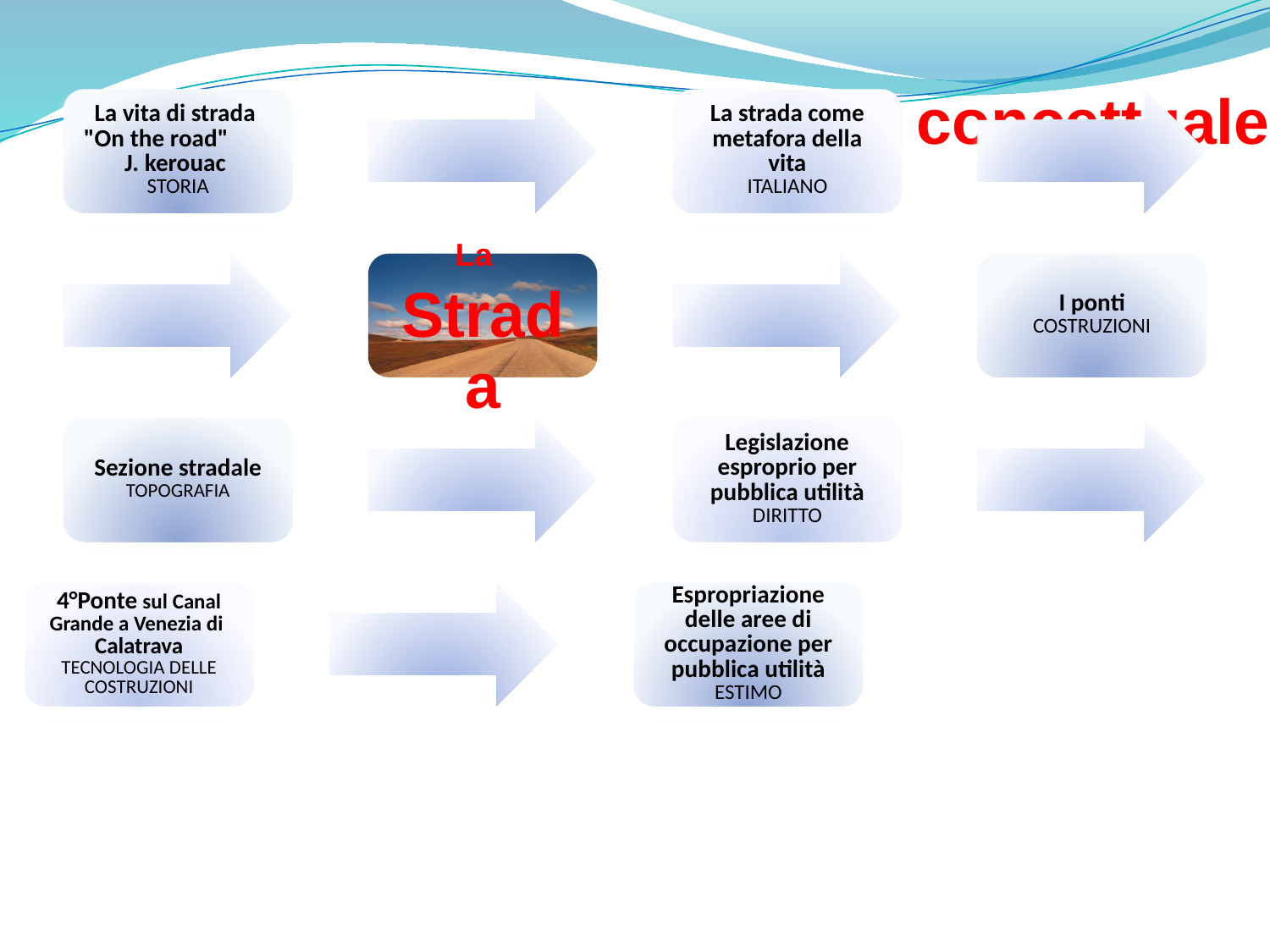

# Mappa concettuale
La vita di strada
"On the road"
J. kerouac
STORIA
La strada come metafora della vita
ITALIANO
I ponti
COSTRUZIONI
La
Strada
Sezione stradale
TOPOGRAFIA
Legislazione esproprio per pubblica utilità
DIRITTO
Espropriazione delle aree di occupazione per pubblica utilità
ESTIMO
4°Ponte sul Canal Grande a Venezia di  Calatrava
TECNOLOGIA DELLE COSTRUZIONI